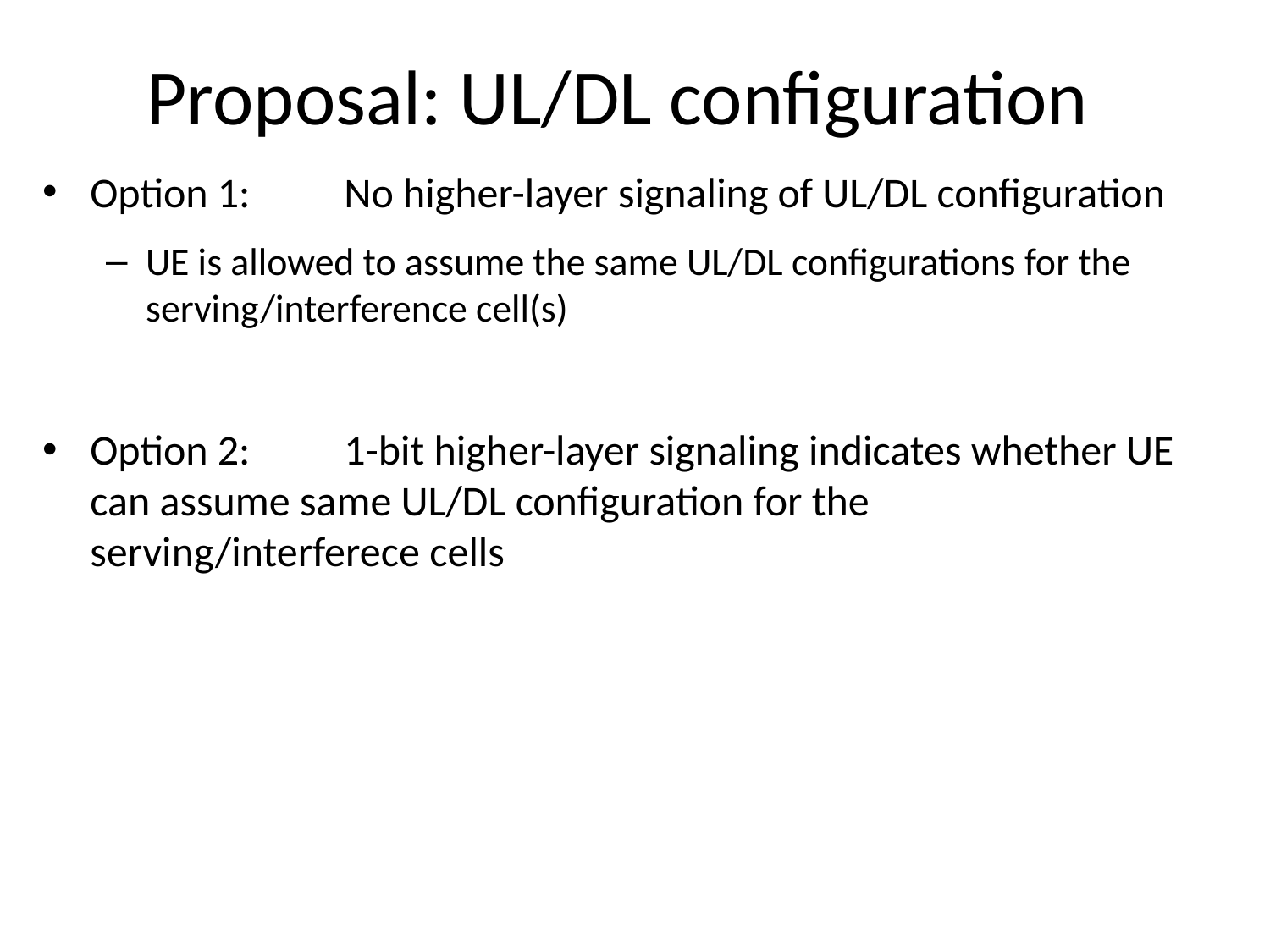

# Proposal: UL/DL configuration
Option 1: 	No higher-layer signaling of UL/DL configuration
UE is allowed to assume the same UL/DL configurations for the serving/interference cell(s)

Option 2: 	1-bit higher-layer signaling indicates whether UE can assume same UL/DL configuration for the serving/interferece cells